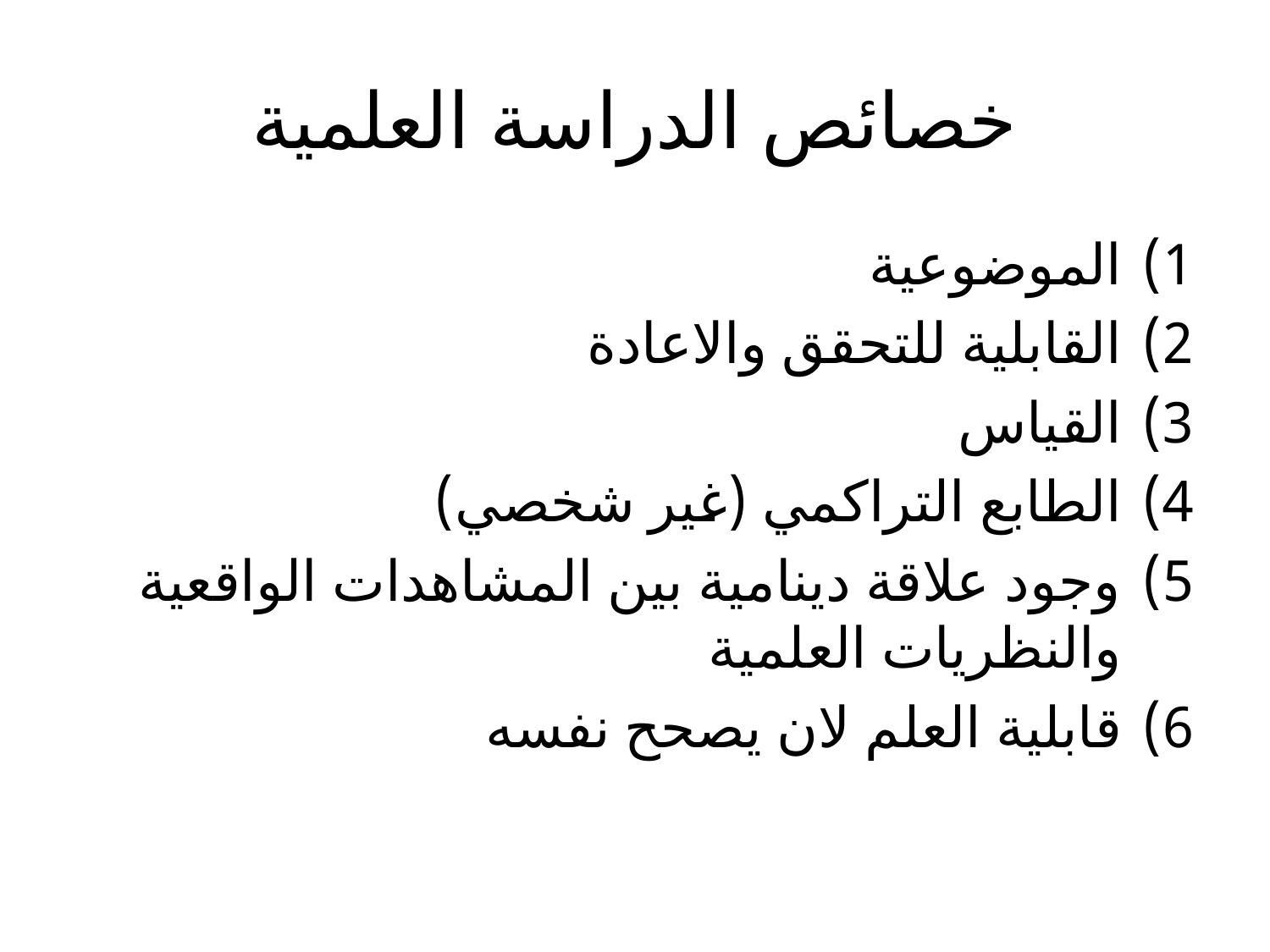

# خصائص الدراسة العلمية
الموضوعية
القابلية للتحقق والاعادة
القياس
الطابع التراكمي (غير شخصي)
وجود علاقة دينامية بين المشاهدات الواقعية والنظريات العلمية
قابلية العلم لان يصحح نفسه